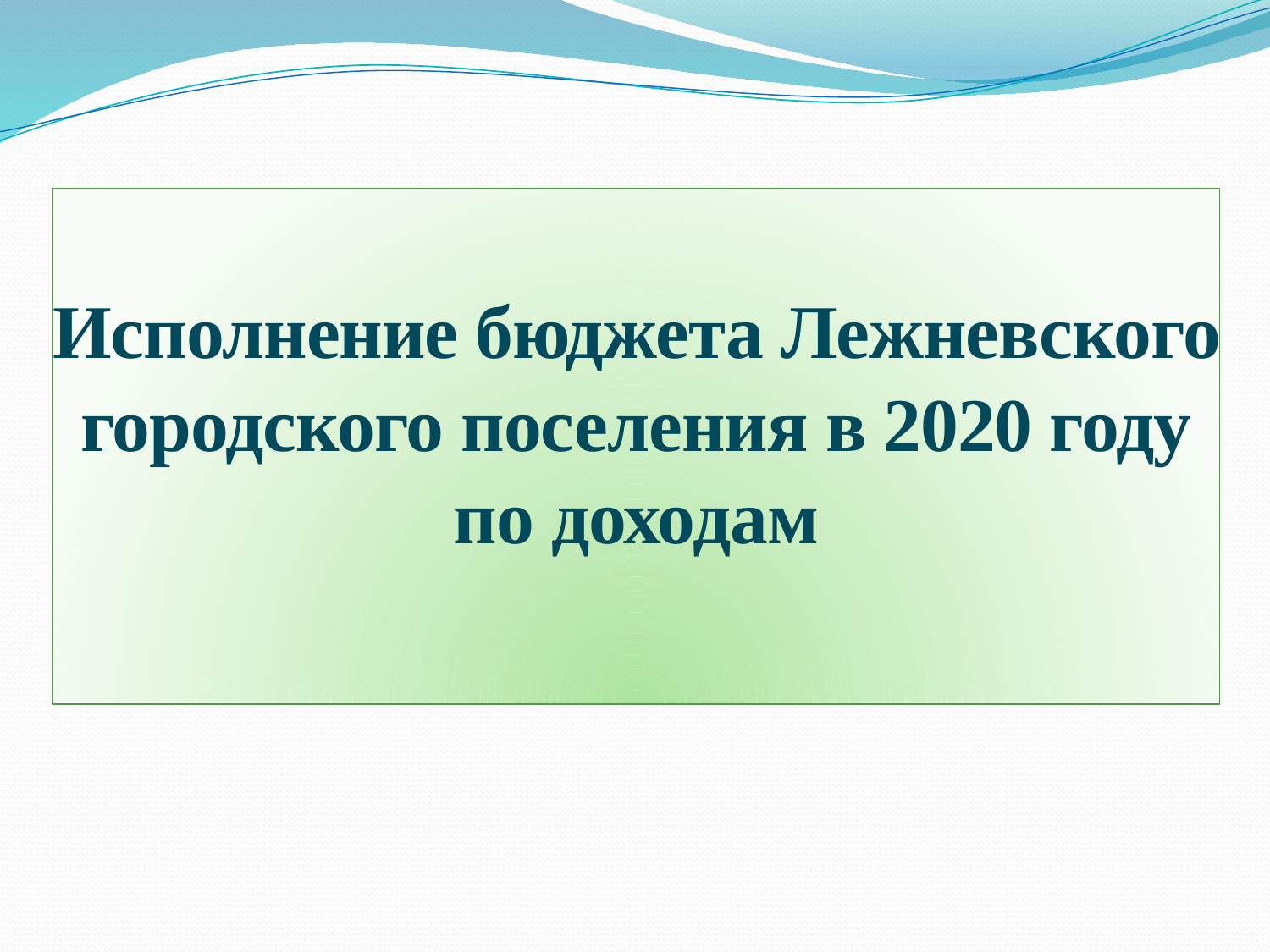

Исполнение бюджета Лежневского городского поселения в 2020 году
по доходам